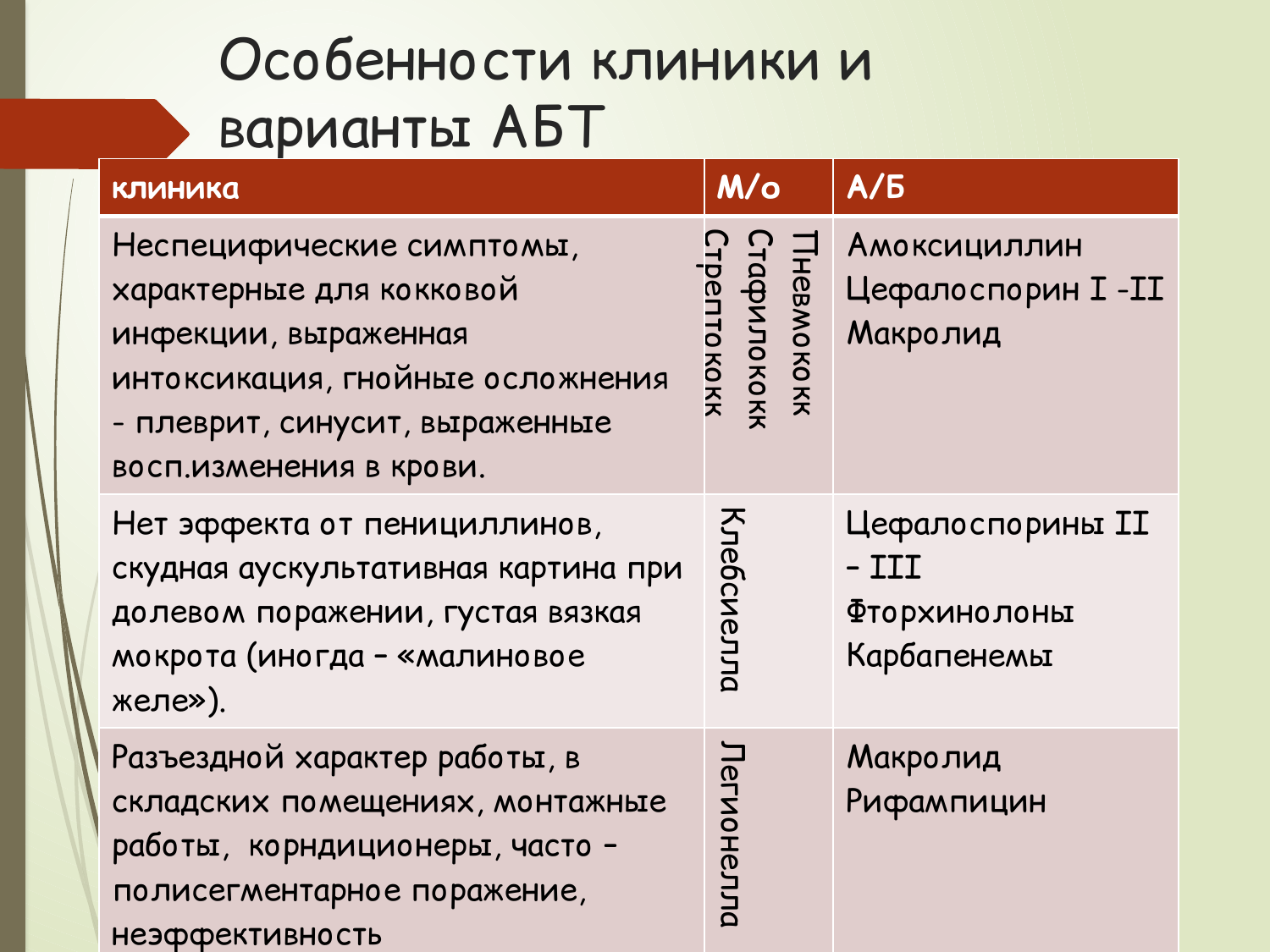

# Особенности клиники и варианты АБТ
| клиника | М/о | А/Б |
| --- | --- | --- |
| Неспецифические симптомы, характерные для кокковой инфекции, выраженная интоксикация, гнойные осложнения - плеврит, синусит, выраженные восп.изменения в крови. | Пневмококк Стафилококк Стрептококк | Амоксициллин Цефалоспорин I -II Макролид |
| Нет эффекта от пенициллинов, скудная аускультативная картина при долевом поражении, густая вязкая мокрота (иногда – «малиновое желе»). | Клебсиелла | Цефалоспорины II – III Фторхинолоны Карбапенемы |
| Разъездной характер работы, в складских помещениях, монтажные работы, корндиционеры, часто – полисегментарное поражение, неэффективность аминопенициллинов, цефалоспоринов, аминогликозидов | Легионелла | Макролид Рифампицин |